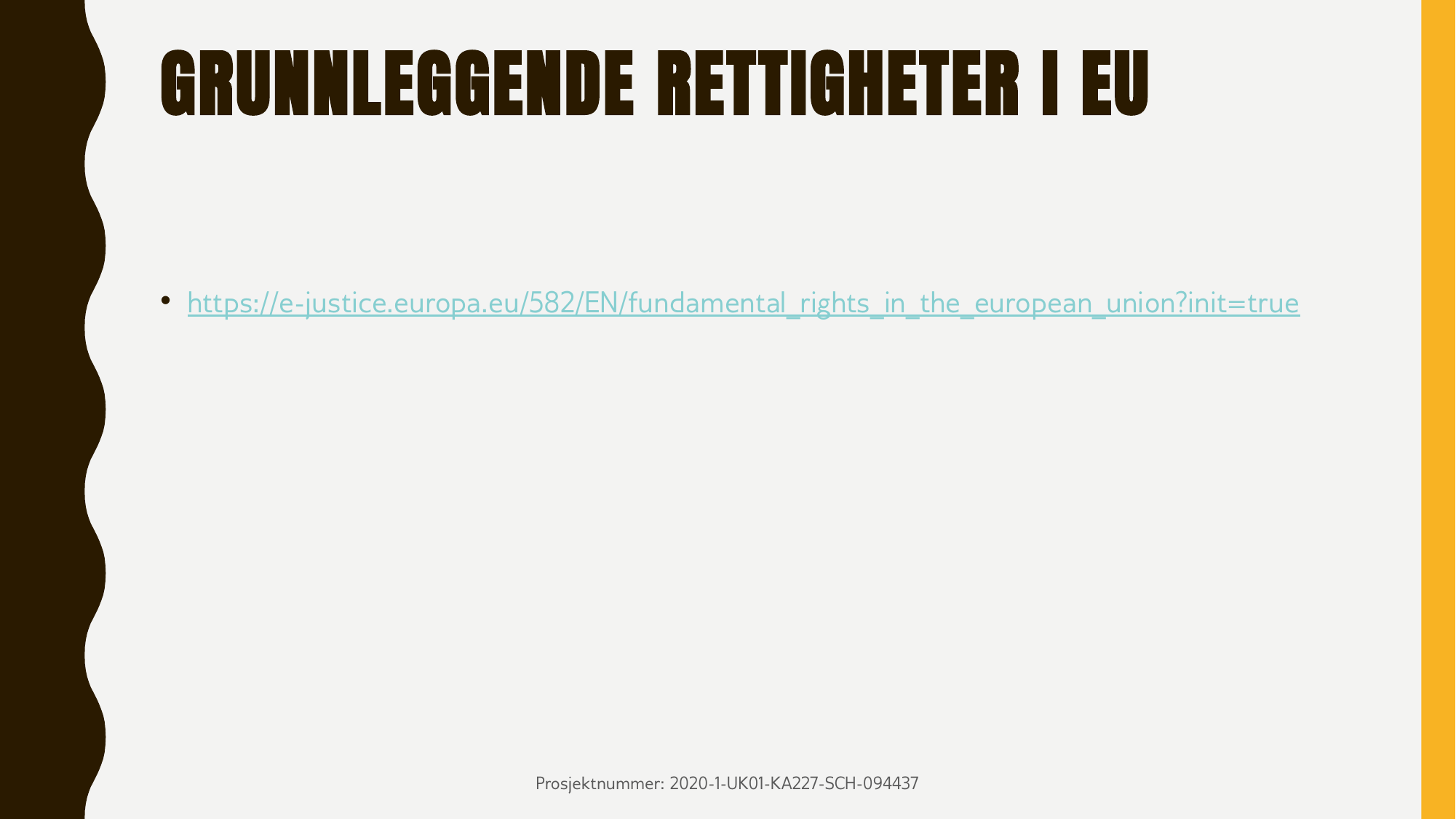

# Grunnleggende rettigheter i EU
https://e-justice.europa.eu/582/EN/fundamental_rights_in_the_european_union?init=true

Prosjektnummer: 2020-1-UK01-KA227-SCH-094437